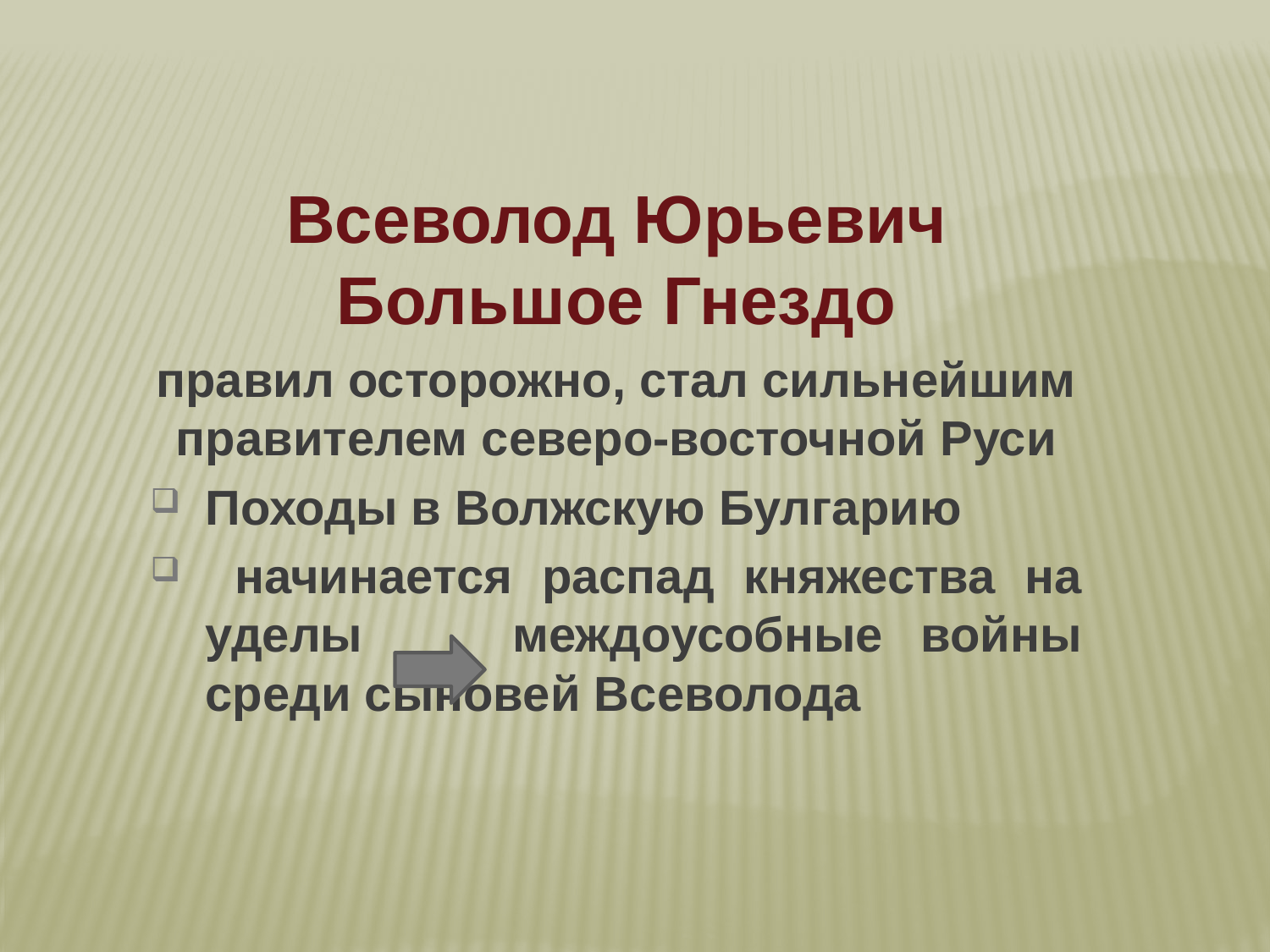

Всеволод Юрьевич Большое Гнездо
правил осторожно, стал сильнейшим правителем северо-восточной Руси
Походы в Волжскую Булгарию
 начинается распад княжества на уделы    междоусобные войны среди сыновей Всеволода